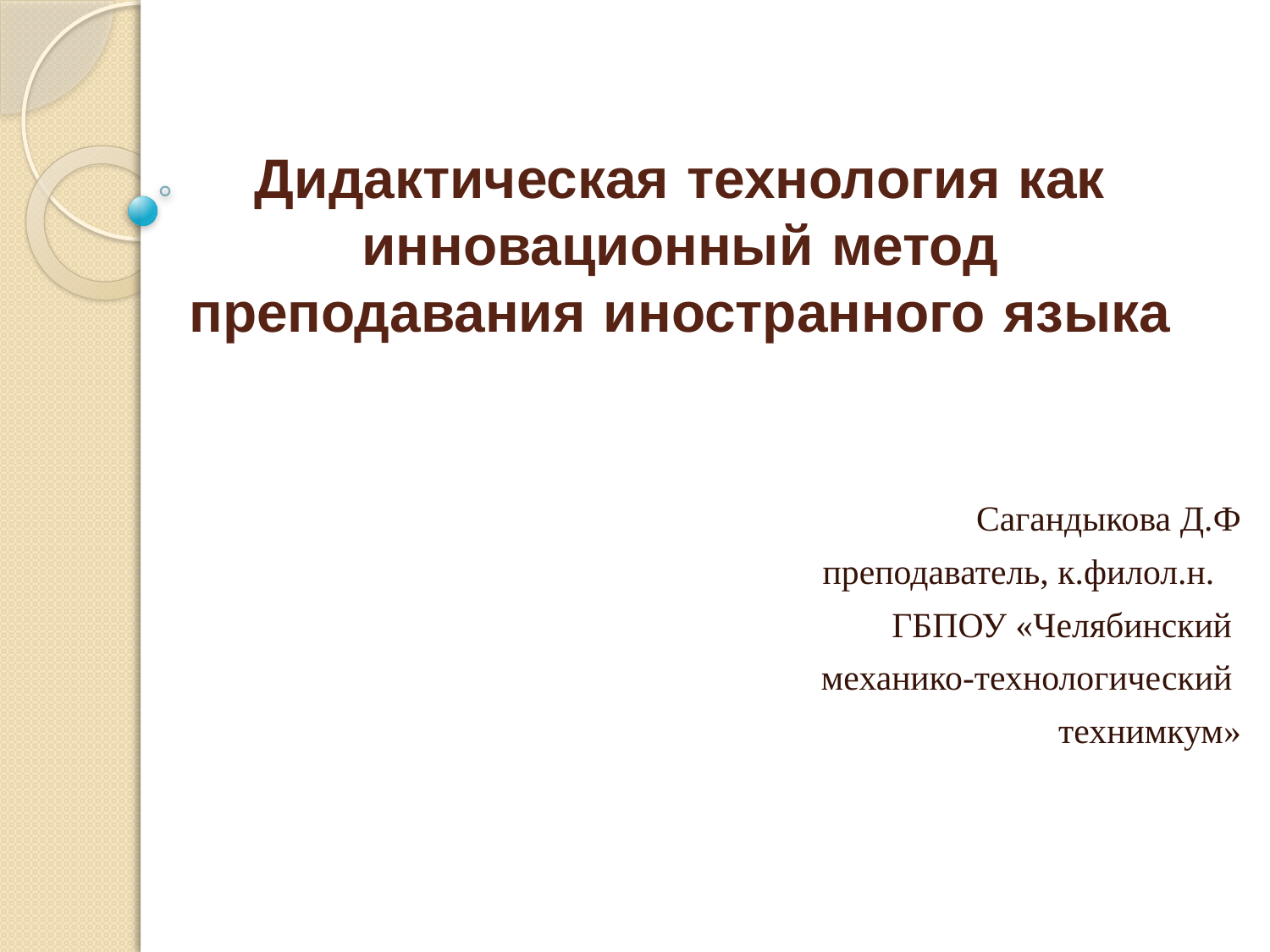

# Дидактическая технология как инновационный метод преподавания иностранного языка
Сагандыкова Д.Ф
преподаватель, к.филол.н.
ГБПОУ «Челябинский
механико-технологический
технимкум»